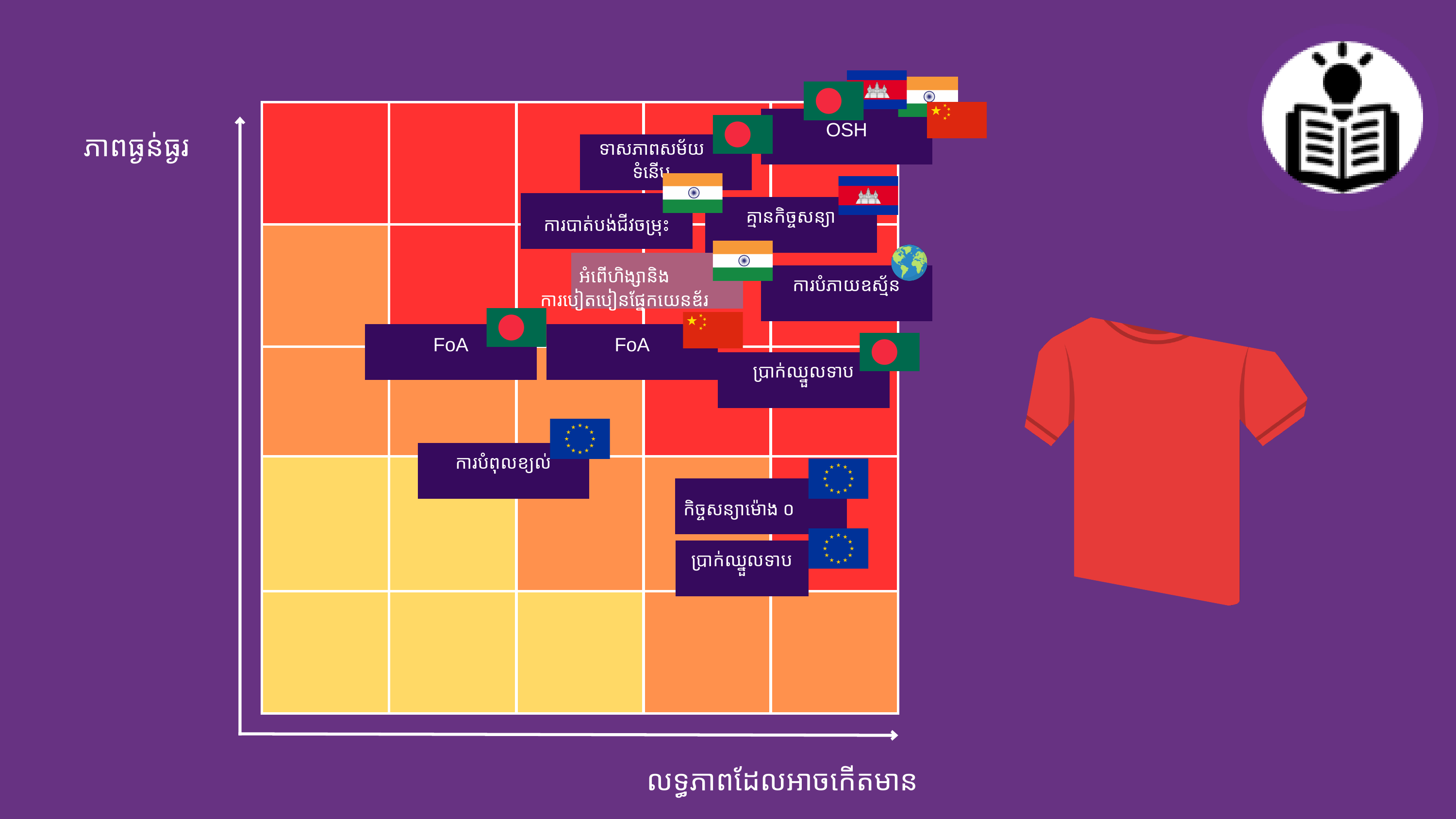

|  |  |  |  |  |
| --- | --- | --- | --- | --- |
|  |  |  |  |  |
|  |  |  |  |  |
|  |  |  |  |  |
|  |  |  |  |  |

ភាពធ្ងន់ធ្ងរ

OSH

ទាសភាពសម័យទំនើប

ការបាត់បង់ជីវចម្រុះ

គ្មានកិច្ចសន្យា

អំពើហិង្សានិងការបៀតបៀនផ្នែកយេនឌ័រ

ការបំភាយឧស្ម័ន

FoA

FoA

ប្រាក់ឈ្នួលទាប

ការបំពុលខ្យល់

កិច្ចសន្យាម៉ោង ០

ប្រាក់ឈ្នួលទាប

លទ្ធភាពដែលអាចកើតមាន